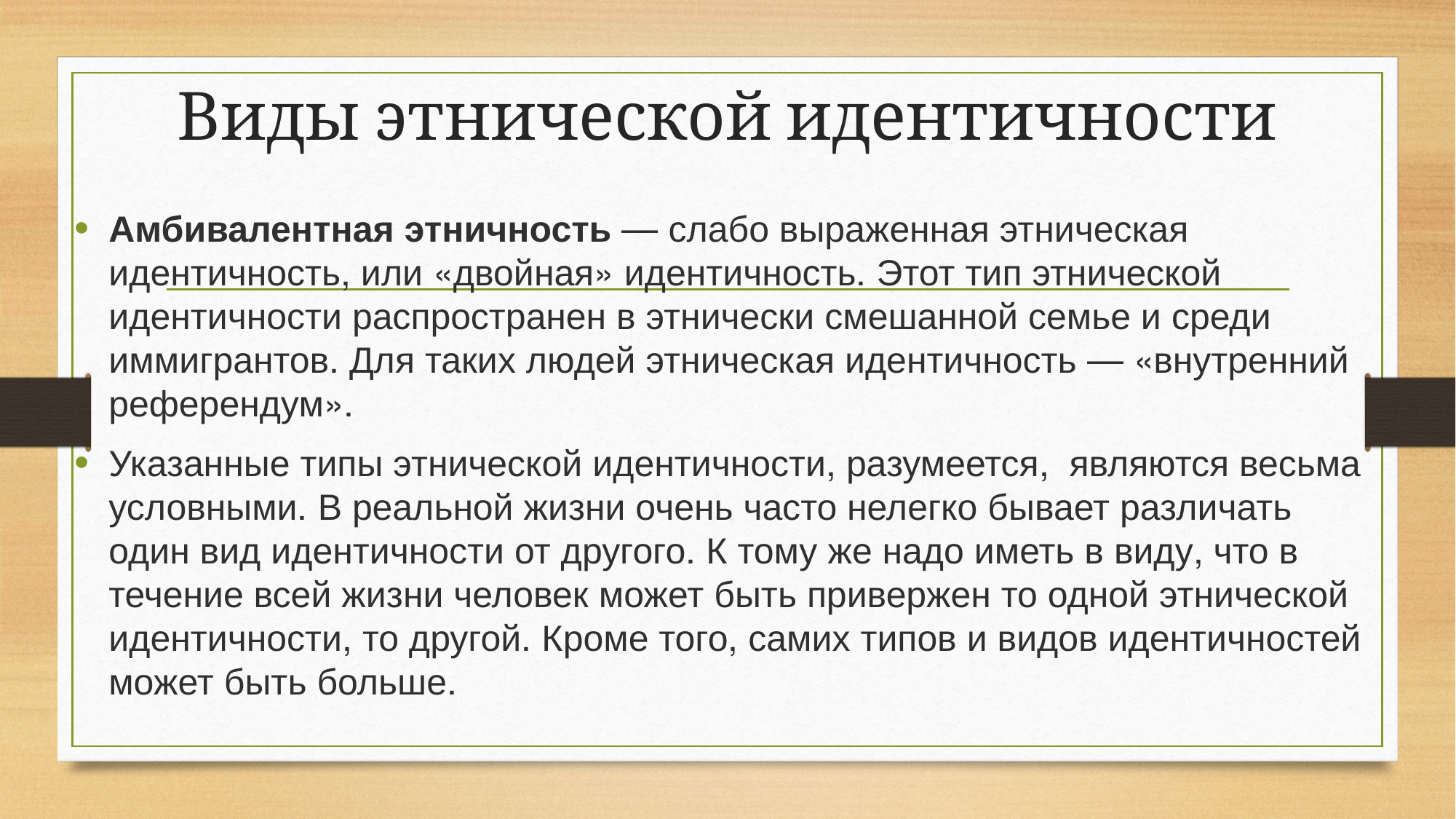

# Виды этнической идентичности
Амбивалентная этничность — слабо выраженная этническая идентичность, или «двойная» идентичность. Этот тип этнической идентичности распространен в этнически смешанной семье и среди иммигрантов. Для таких людей этническая идентичность — «внутренний референдум».
Указанные типы этнической идентичности, разумеется,  являются весьма условными. В реальной жизни очень часто нелегко бывает различать один вид идентичности от другого. К тому же надо иметь в виду, что в течение всей жизни человек может быть привержен то одной этнической идентичности, то другой. Кроме того, самих типов и видов идентичностей может быть больше.